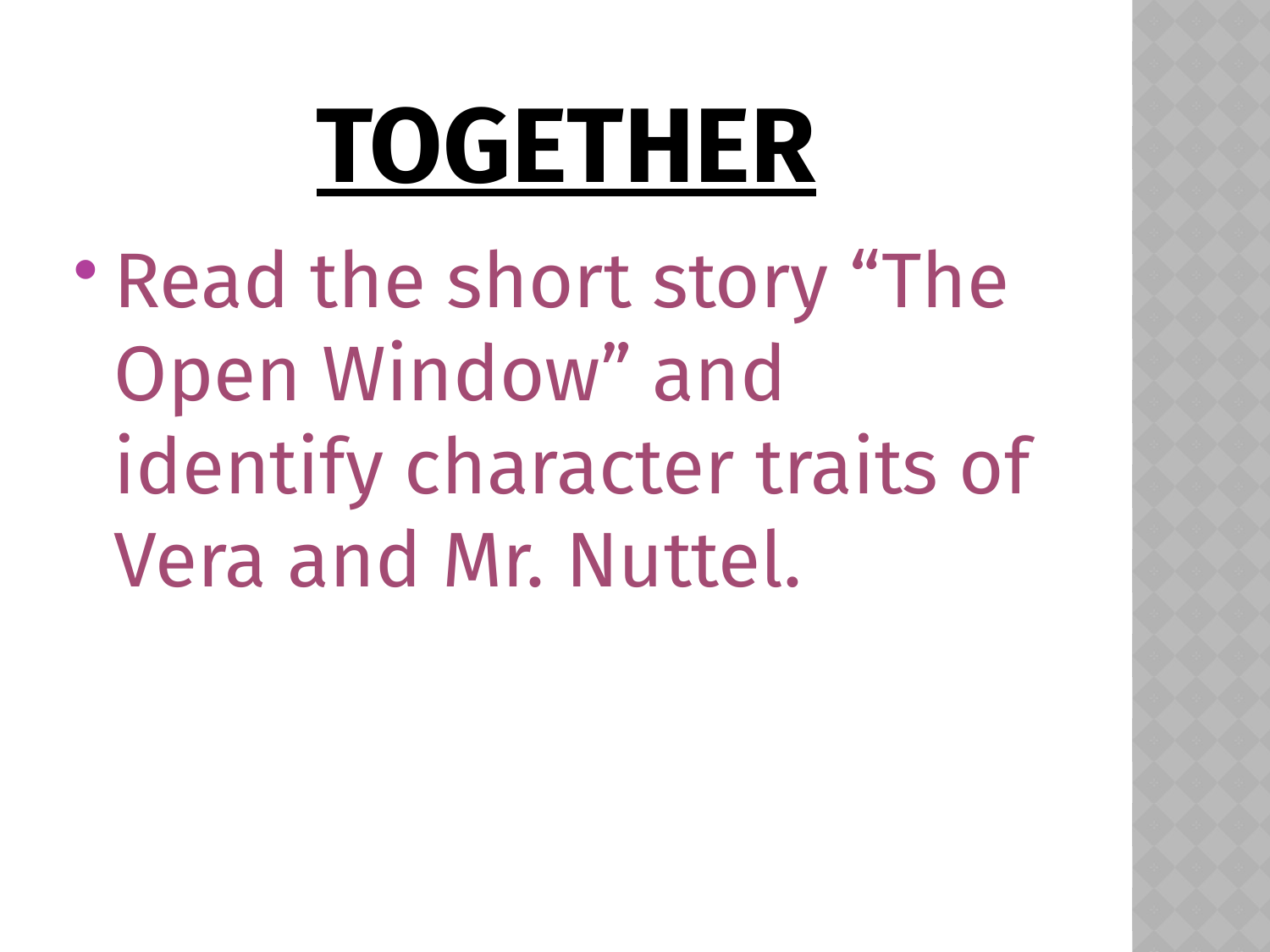

# together
Read the short story “The Open Window” and identify character traits of Vera and Mr. Nuttel.